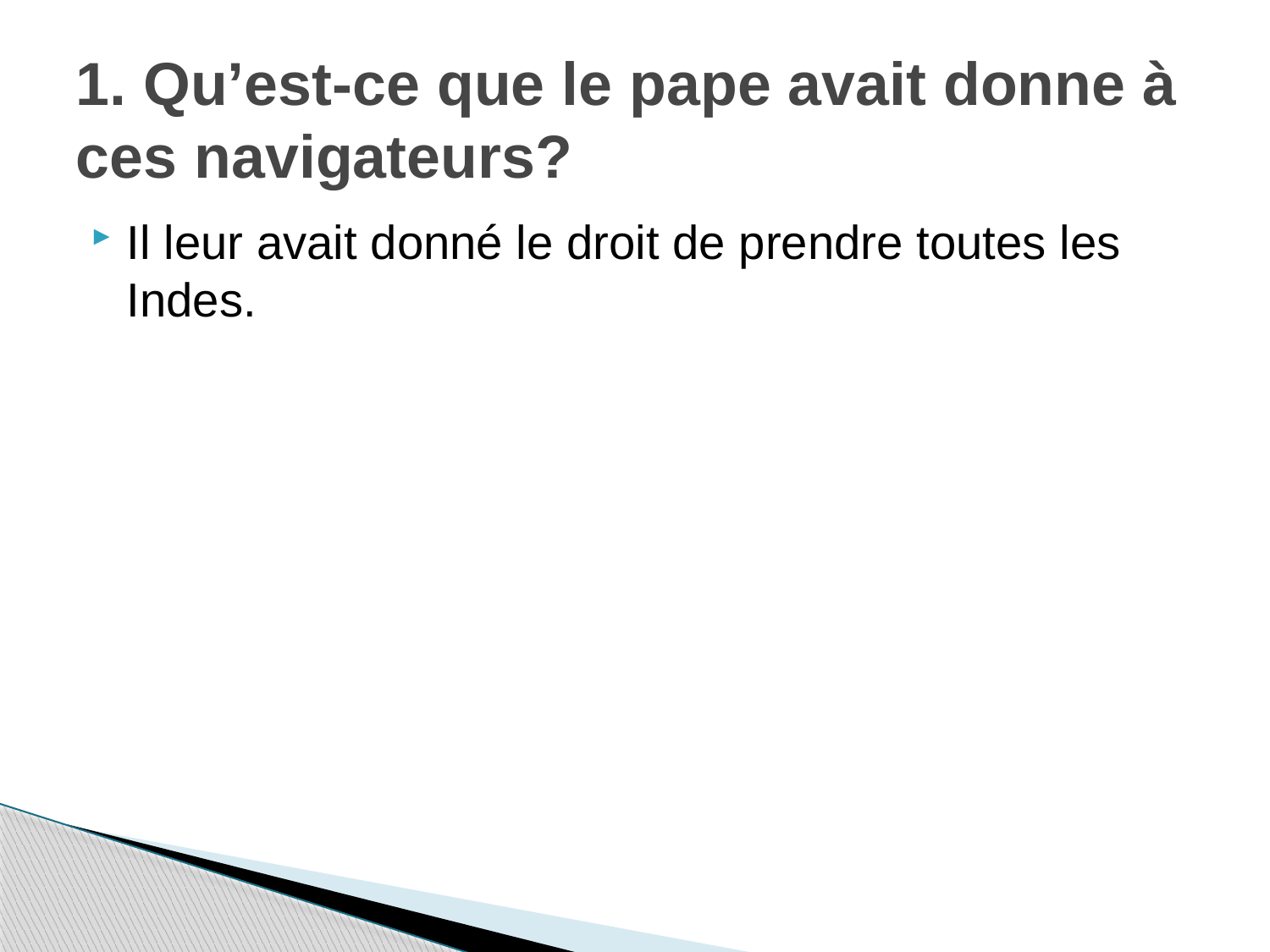

# 1. Qu’est-ce que le pape avait donne à ces navigateurs?
Il leur avait donné le droit de prendre toutes les Indes.